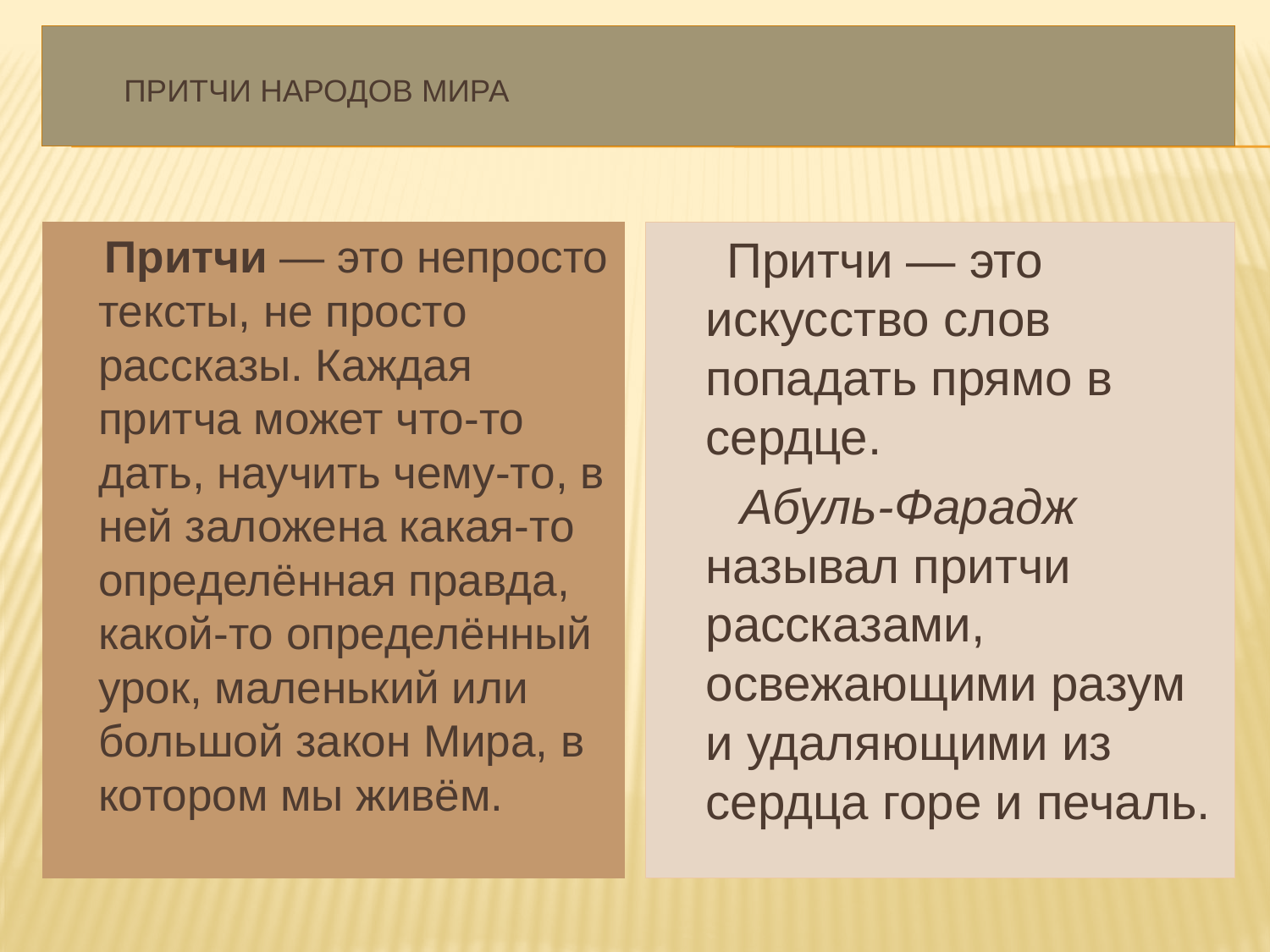

# Притчи народов мира
    Притчи — это непросто тексты, не просто рассказы. Каждая притча может что-то дать, научить чему-то, в ней заложена какая-то определённая правда, какой-то определённый урок, маленький или большой закон Мира, в котором мы живём.
     Притчи — это искусство слов попадать прямо в сердце.
      Абуль-Фарадж называл притчи рассказами, освежающими разум и удаляющими из сердца горе и печаль.